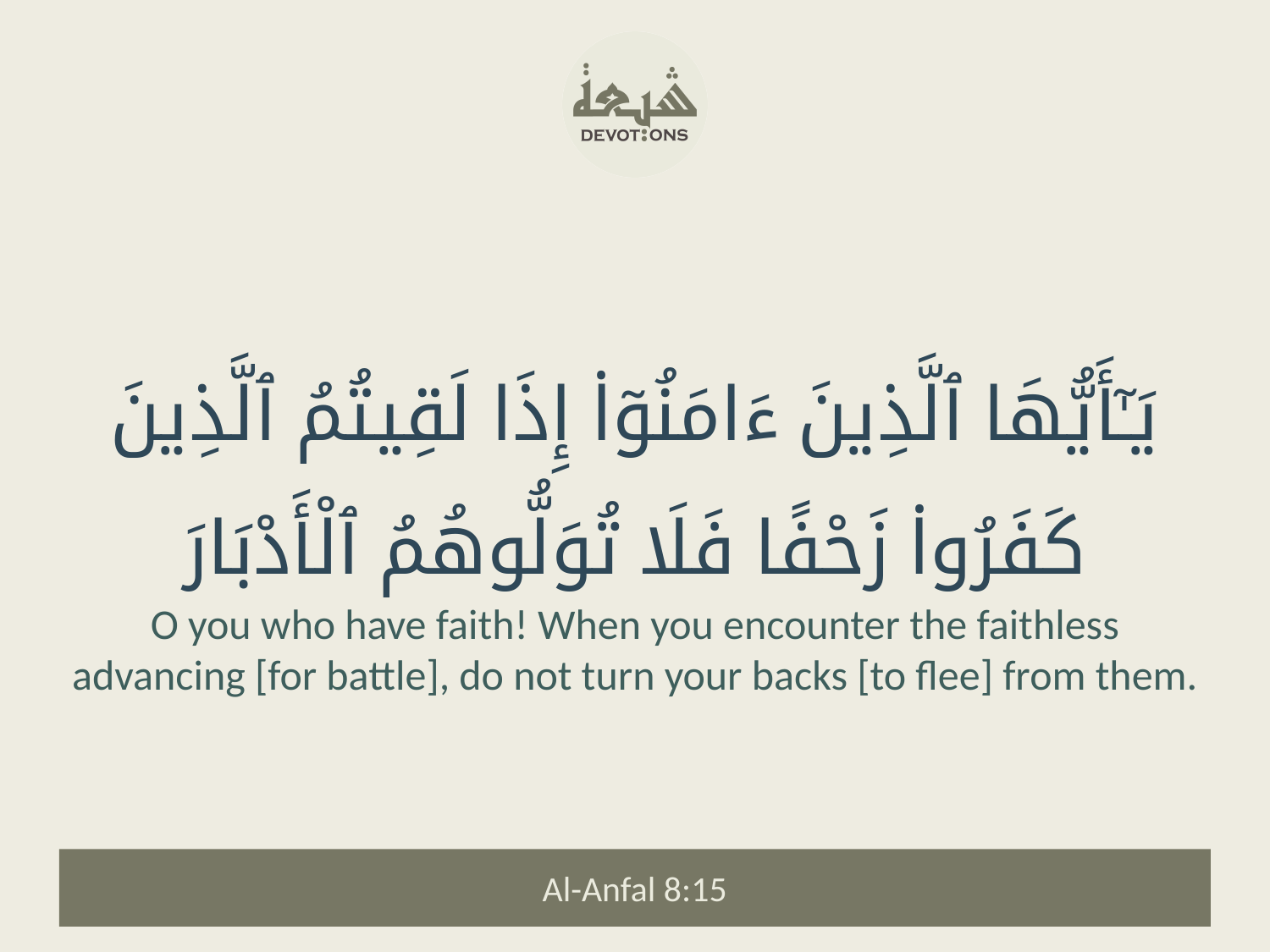

يَـٰٓأَيُّهَا ٱلَّذِينَ ءَامَنُوٓا۟ إِذَا لَقِيتُمُ ٱلَّذِينَ كَفَرُوا۟ زَحْفًا فَلَا تُوَلُّوهُمُ ٱلْأَدْبَارَ
O you who have faith! When you encounter the faithless advancing [for battle], do not turn your backs [to flee] from them.
Al-Anfal 8:15